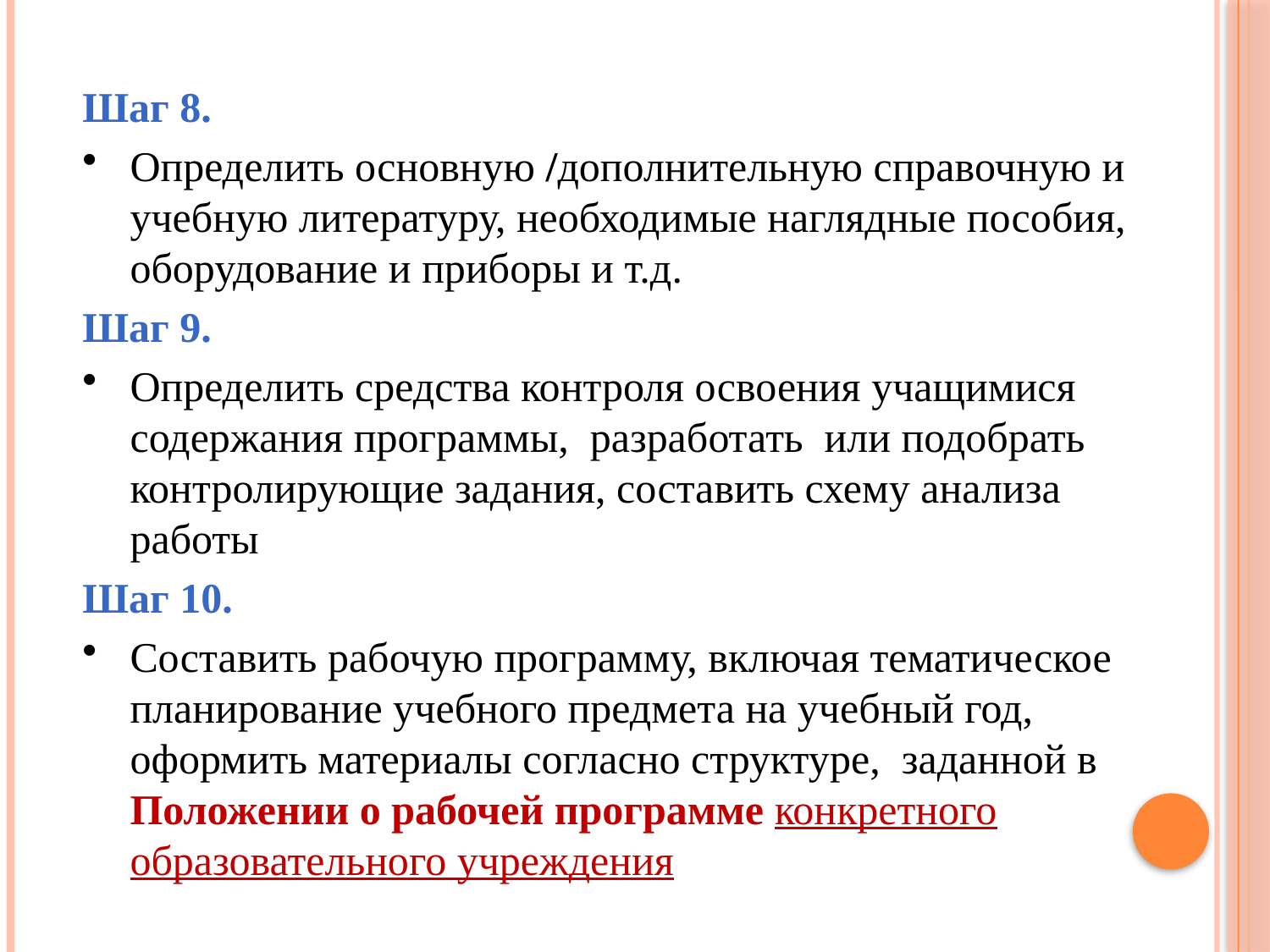

Шаг 8.
Определить основную /дополнительную справочную и учебную литературу, необходимые наглядные пособия, оборудование и приборы и т.д.
Шаг 9.
Определить средства контроля освоения учащимися содержания программы,  разработать  или подобрать контролирующие задания, составить схему анализа работы
Шаг 10.
Составить рабочую программу, включая тематическое планирование учебного предмета на учебный год,  оформить материалы согласно структуре,  заданной в Положении о рабочей программе конкретного образовательного учреждения